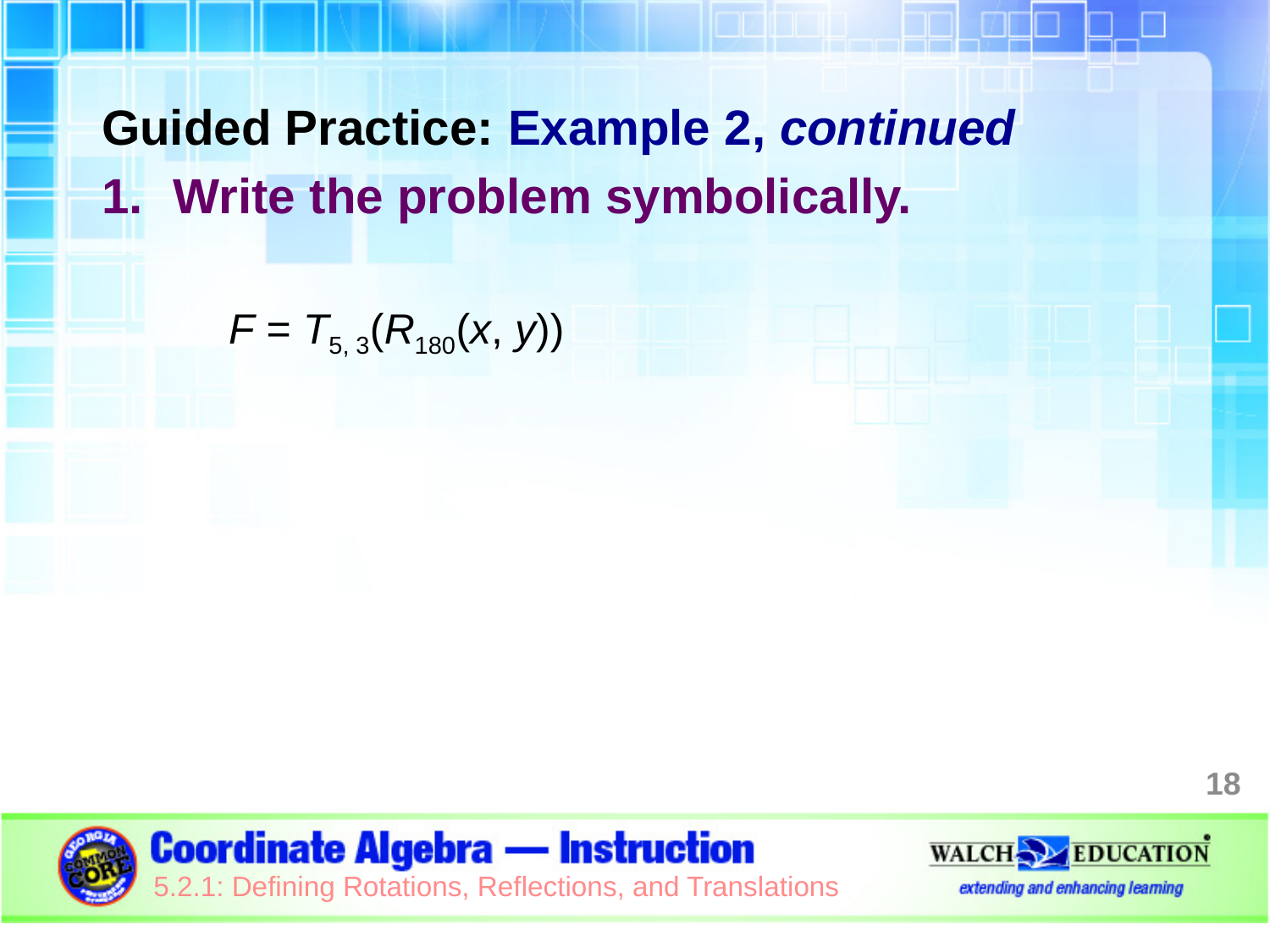

Guided Practice: Example 2, continued
Write the problem symbolically.

F = T5, 3(R180(x, y))

18
5.2.1: Defining Rotations, Reflections, and Translations